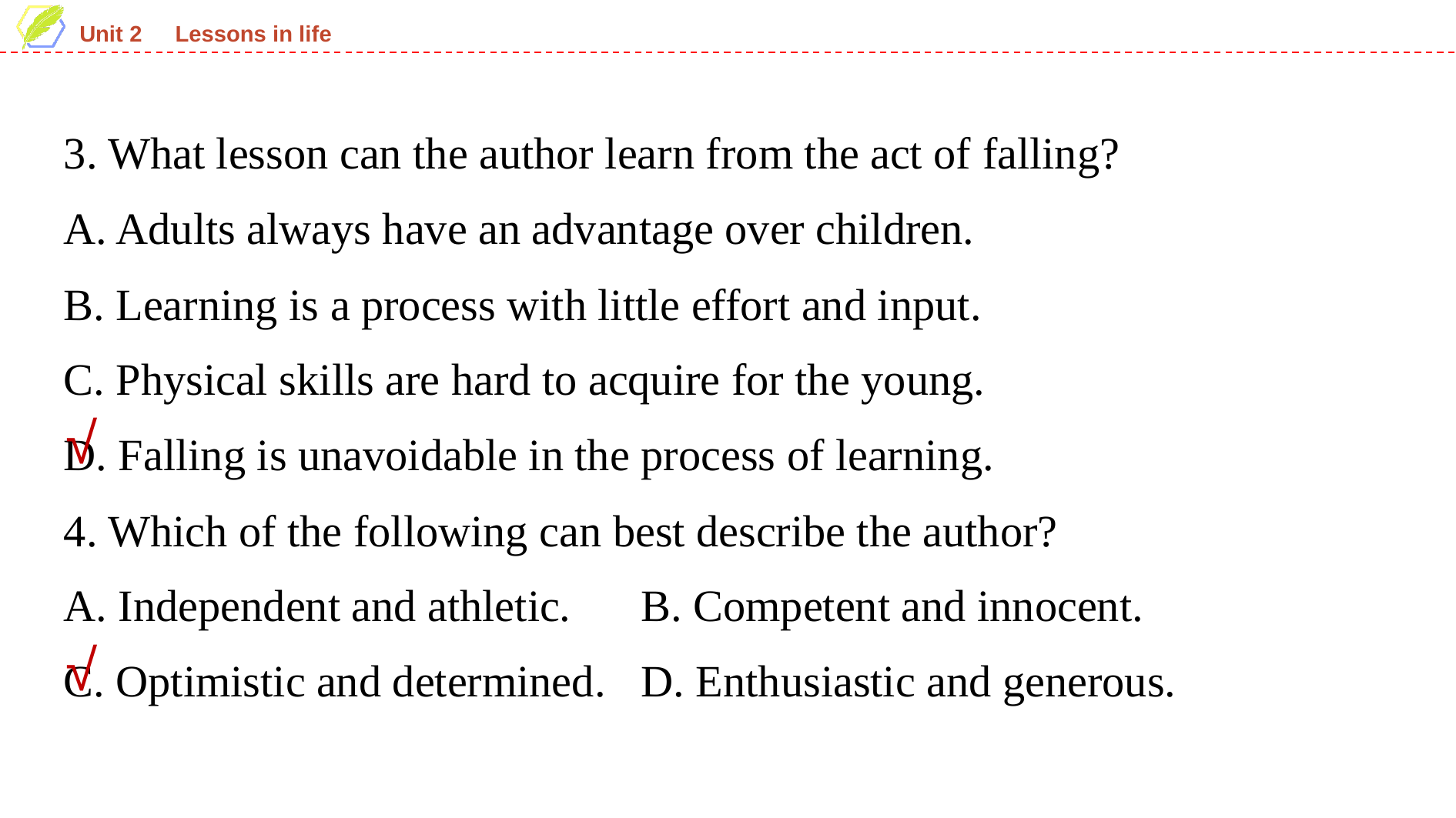

3. What lesson can the author learn from the act of falling?
A. Adults always have an advantage over children.
B. Learning is a process with little effort and input.
C. Physical skills are hard to acquire for the young.
D. Falling is unavoidable in the process of learning.
4. Which of the following can best describe the author?
A. Independent and athletic. 	B. Competent and innocent.
C. Optimistic and determined. 	D. Enthusiastic and generous.
√
√